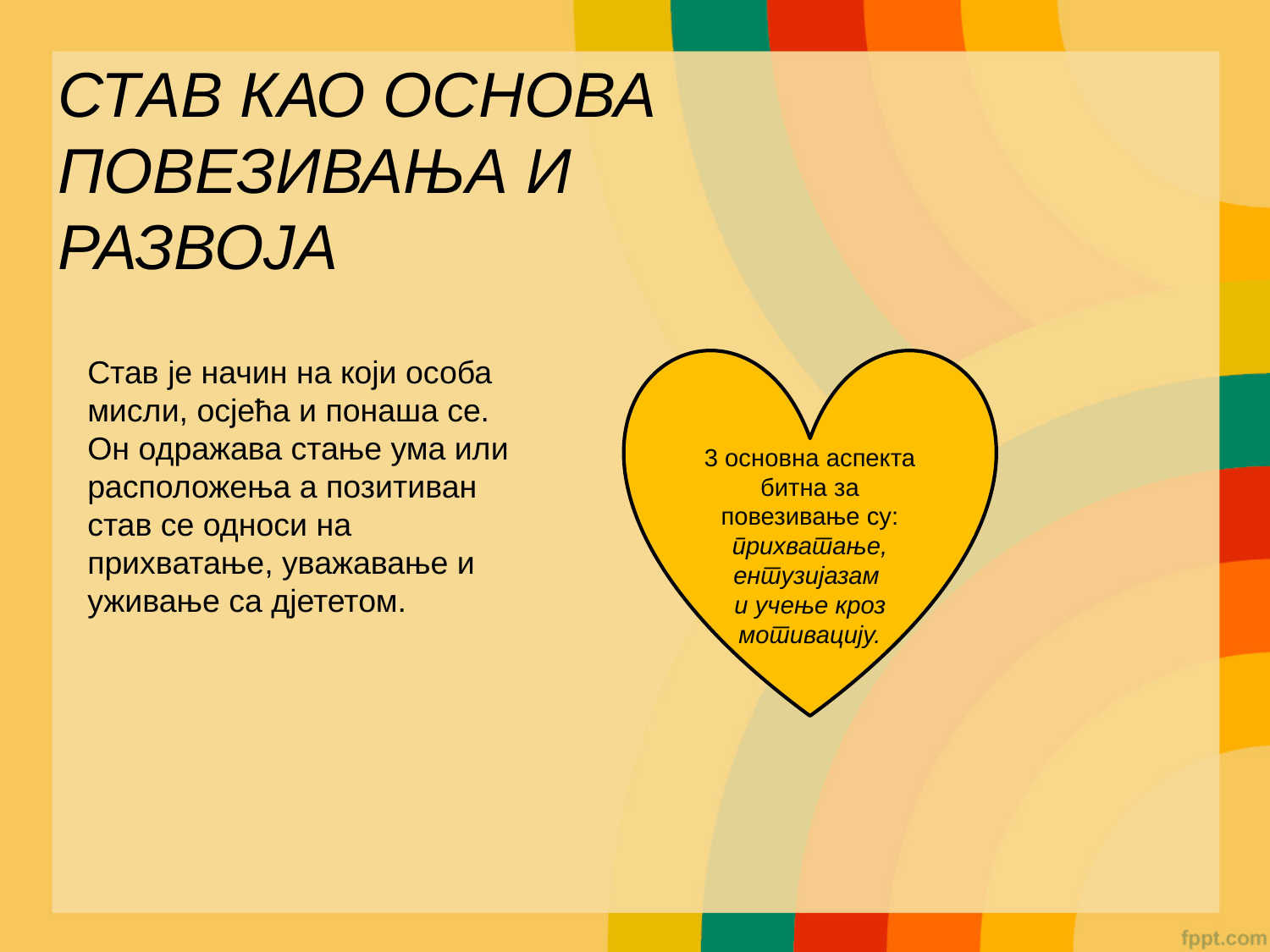

# СТАВ КАО ОСНОВА ПОВЕЗИВАЊА И РАЗВОЈА
Став је начин на који особа мисли, осјећа и понаша се.
Он одражава стање ума или расположења а позитиван став се односи на прихватање, уважавање и уживање са дјететом.

3 основна аспекта битна за повезивање су: прихватање, ентузијазам
и учење кроз мотивацију.